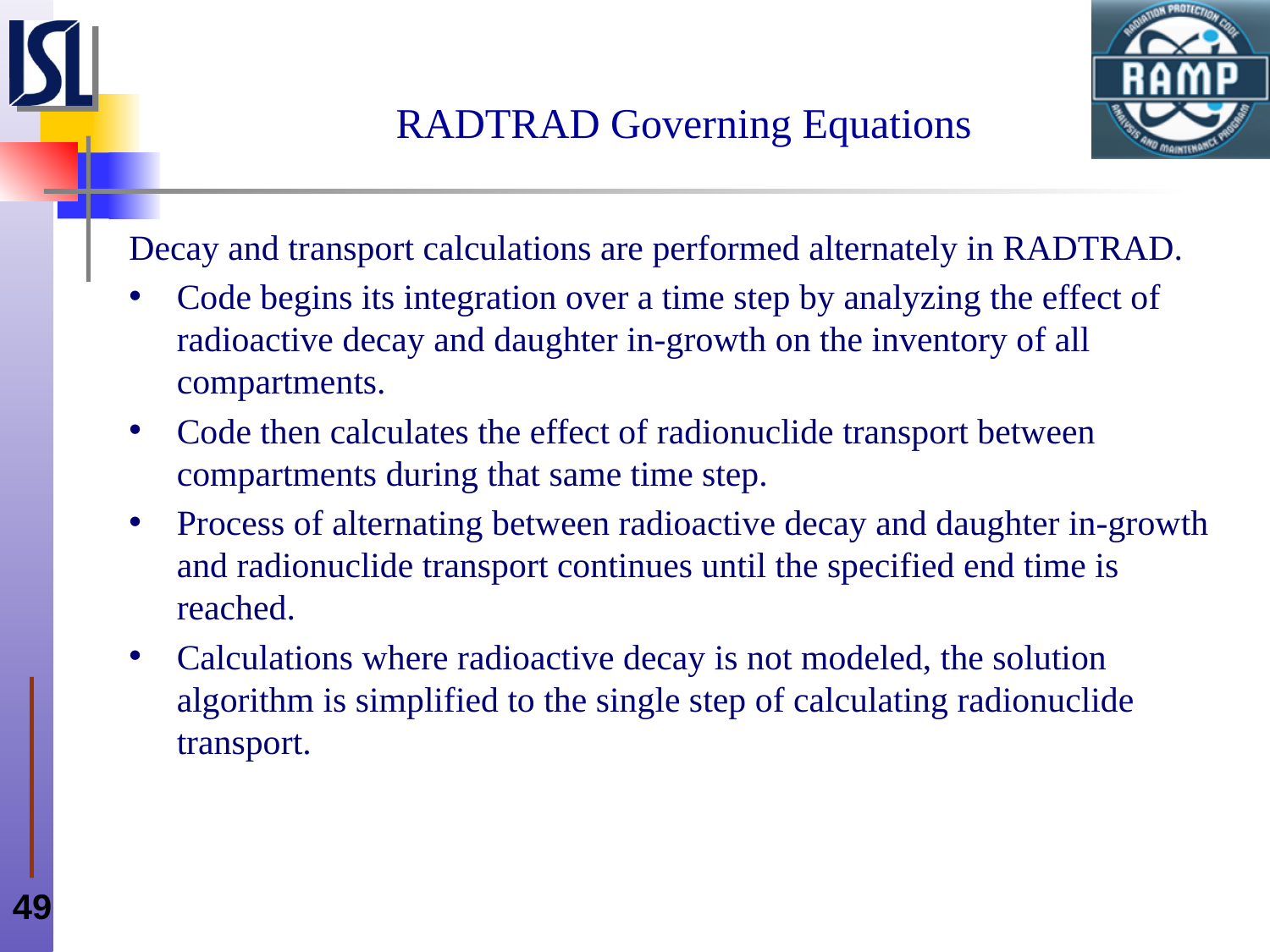

# RADTRAD Governing Equations
Decay and transport calculations are performed alternately in RADTRAD.
Code begins its integration over a time step by analyzing the effect of radioactive decay and daughter in‑growth on the inventory of all compartments.
Code then calculates the effect of radionuclide transport between compartments during that same time step.
Process of alternating between radioactive decay and daughter in‑growth and radionuclide transport continues until the specified end time is reached.
Calculations where radioactive decay is not modeled, the solution algorithm is simplified to the single step of calculating radionuclide transport.